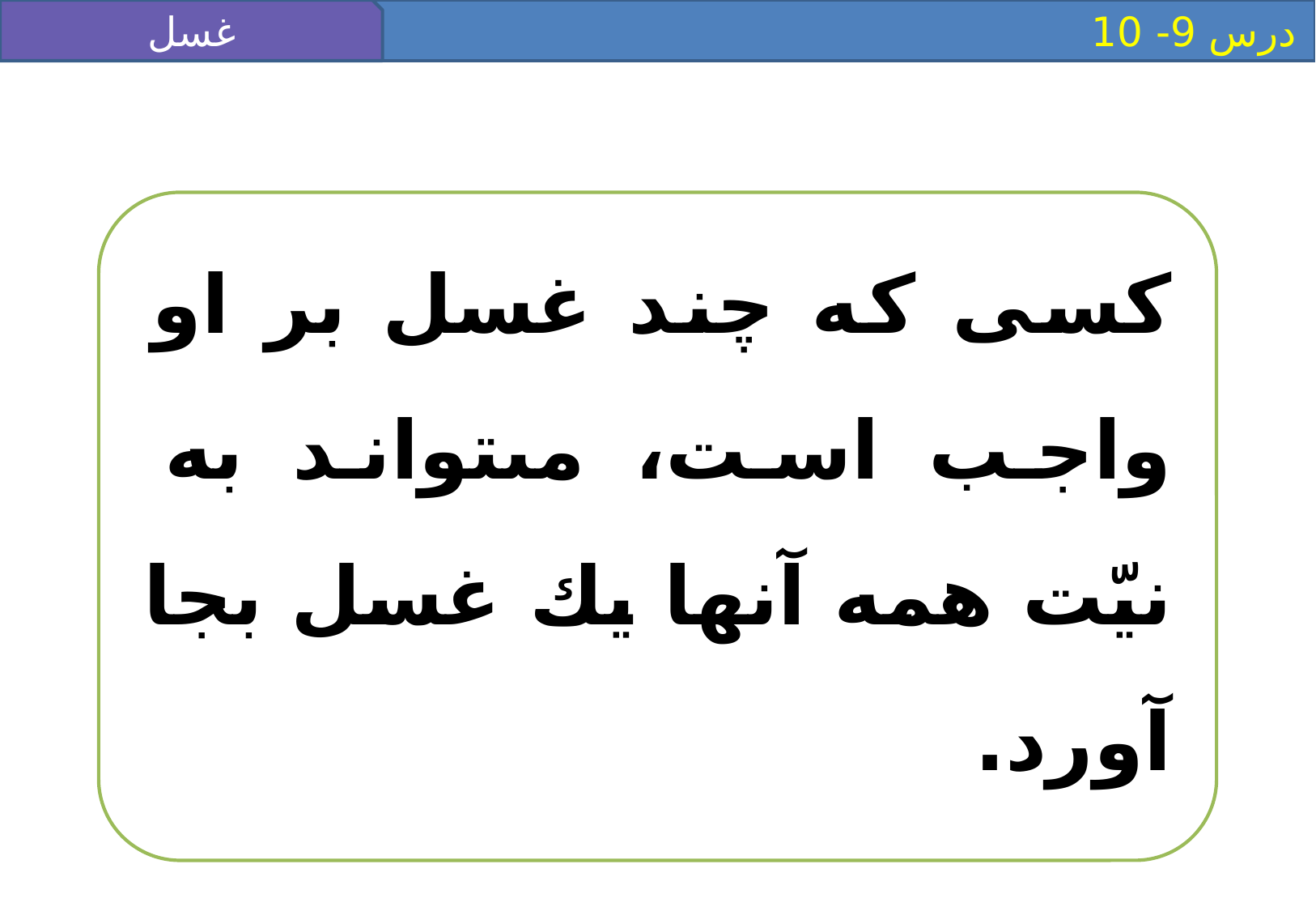

غسل
 درس 9- 10

كسى كه چند غسل بر او واجب است، مى‏تواند به نيّت همه آنها يك غسل بجا آورد.